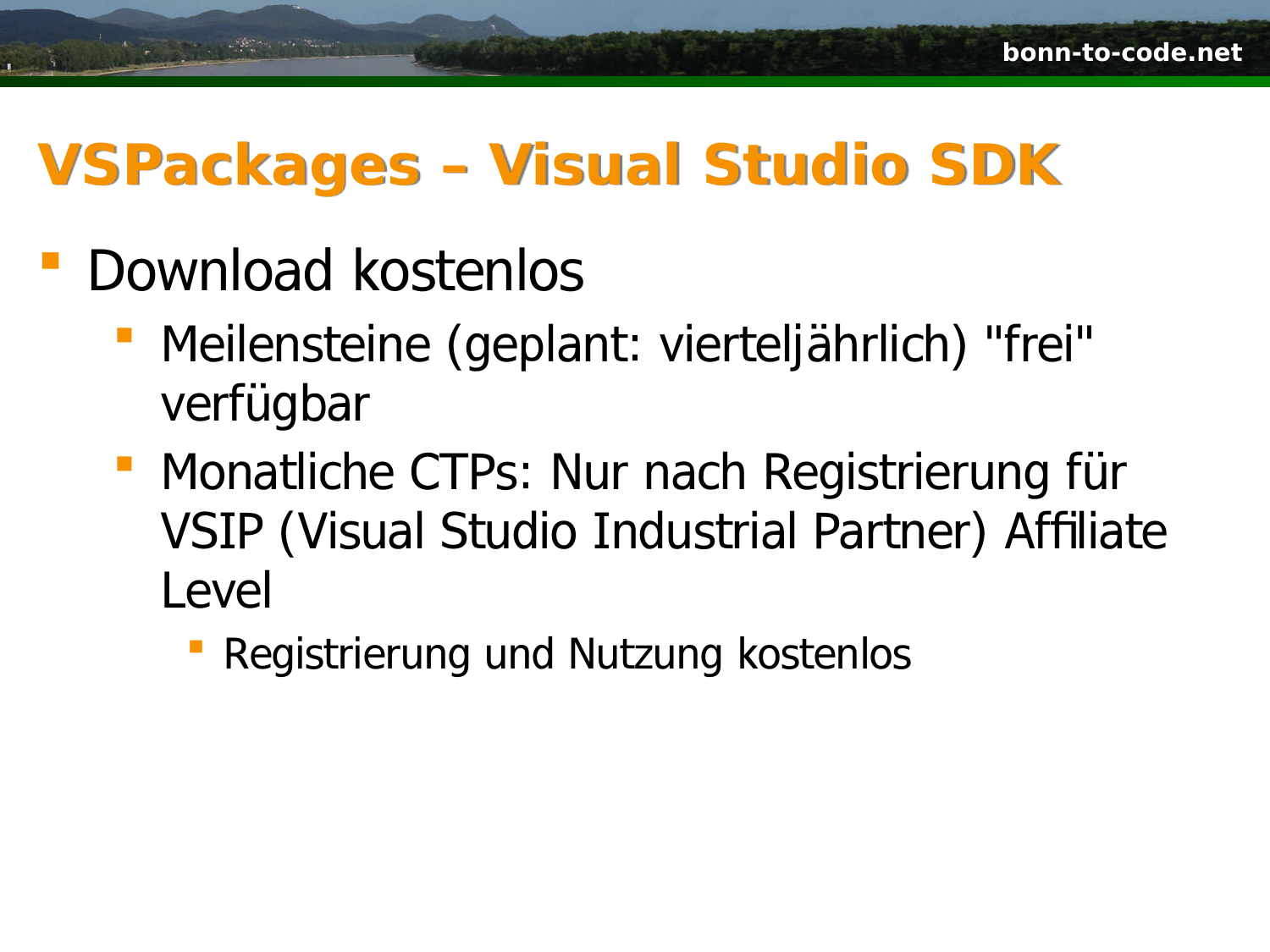

# VSPackages – Visual Studio SDK
Download kostenlos
Meilensteine (geplant: vierteljährlich) "frei" verfügbar
Monatliche CTPs: Nur nach Registrierung für VSIP (Visual Studio Industrial Partner) Affiliate Level
Registrierung und Nutzung kostenlos